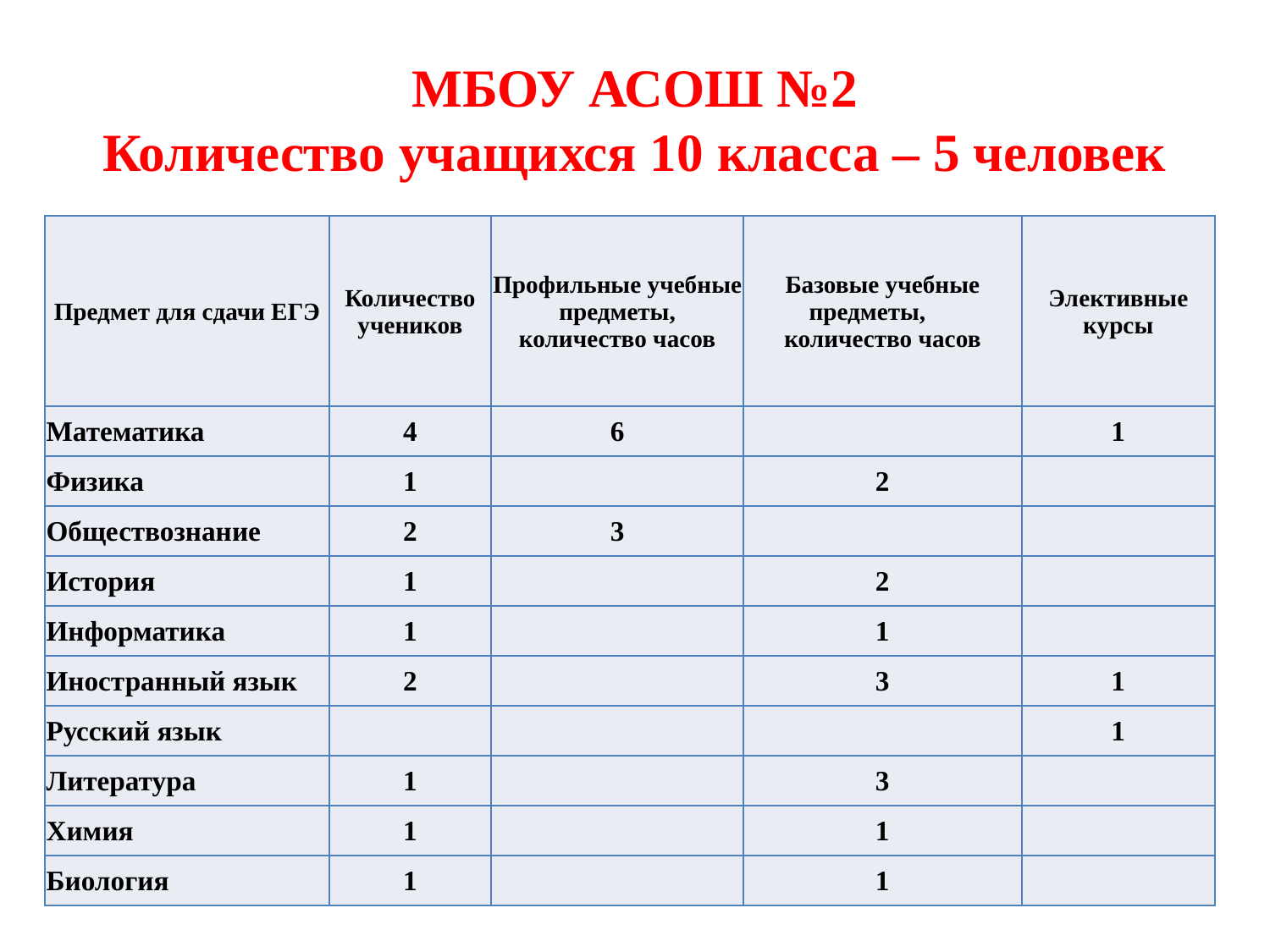

# МБОУ АСОШ №2 Количество учащихся 10 класса – 5 человек
| Предмет для сдачи ЕГЭ | Количество учеников | Профильные учебные предметы, количество часов | Базовые учебные предметы, количество часов | Элективные курсы |
| --- | --- | --- | --- | --- |
| Математика | 4 | 6 |  | 1 |
| Физика | 1 |  | 2 |  |
| Обществознание | 2 | 3 |  |  |
| История | 1 |  | 2 |  |
| Информатика | 1 |  | 1 |  |
| Иностранный язык | 2 |  | 3 | 1 |
| Русский язык |  |  |  | 1 |
| Литература | 1 |  | 3 |  |
| Химия | 1 |  | 1 |  |
| Биология | 1 |  | 1 |  |